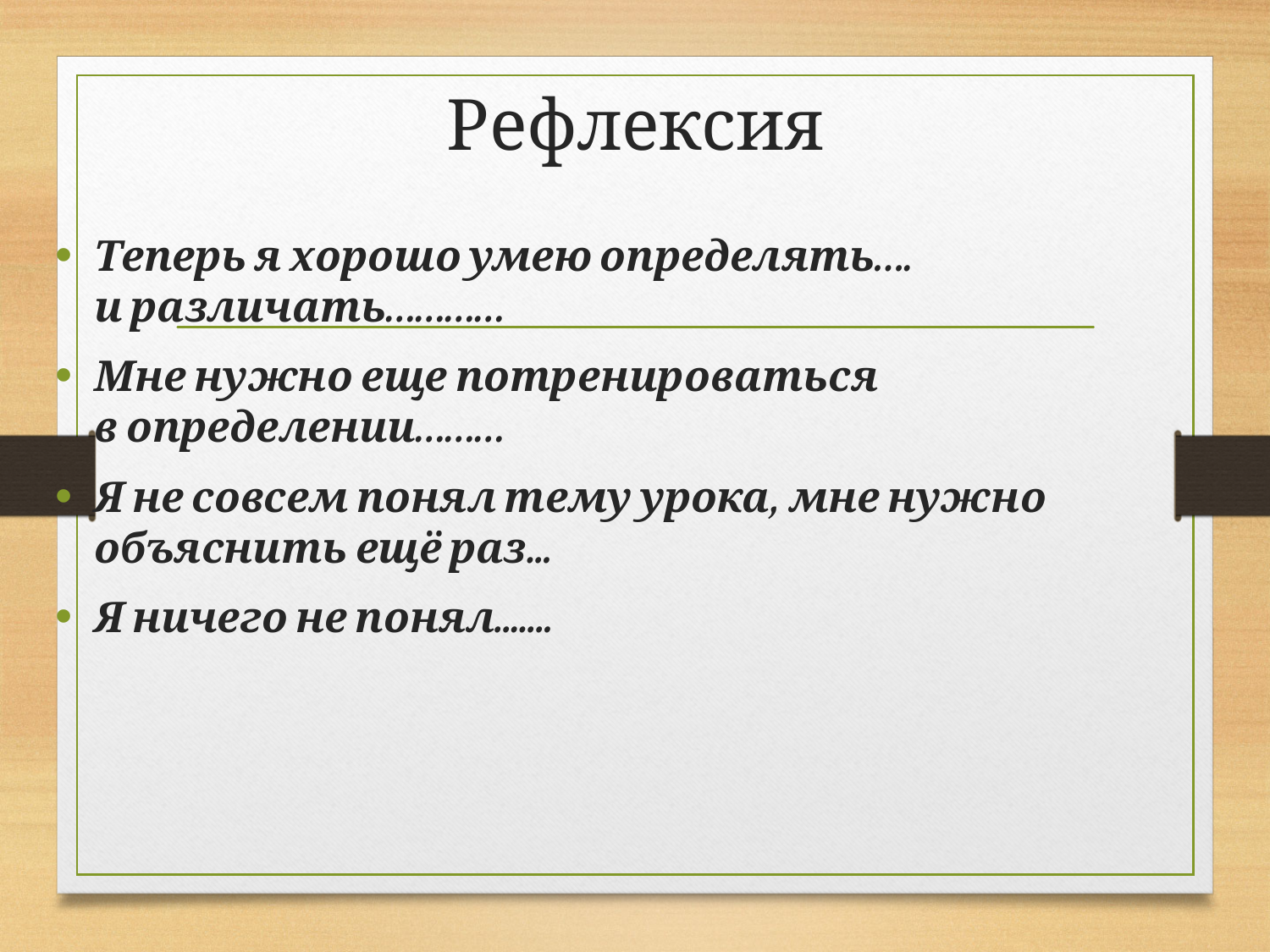

# Рефлексия
Теперь я хорошо умею определять…. и различать…………
Мне нужно еще потренироваться в определении………
Я не совсем понял тему урока, мне нужно объяснить ещё раз...
Я ничего не понял.......